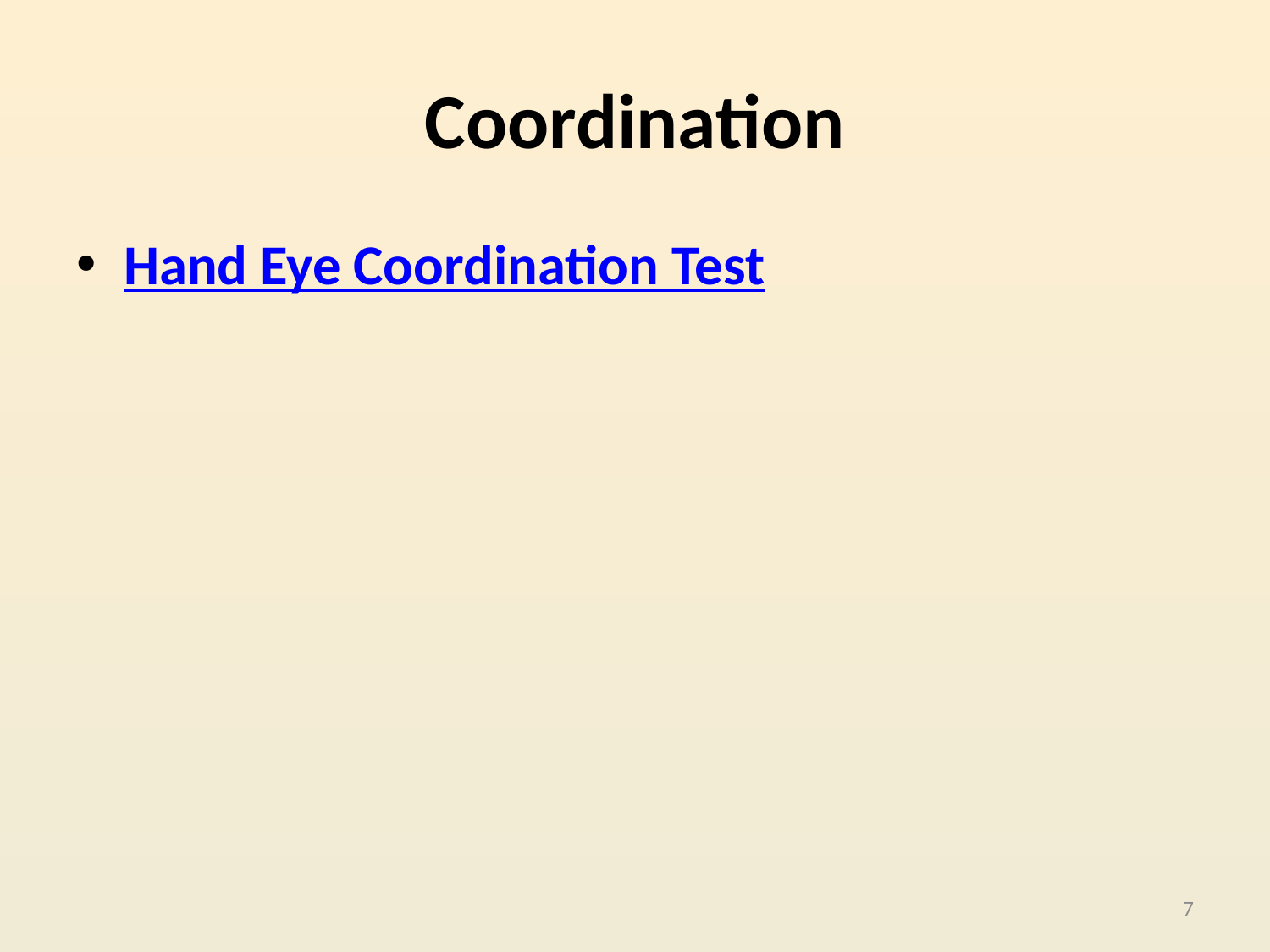

# Coordination
Hand Eye Coordination Test

7